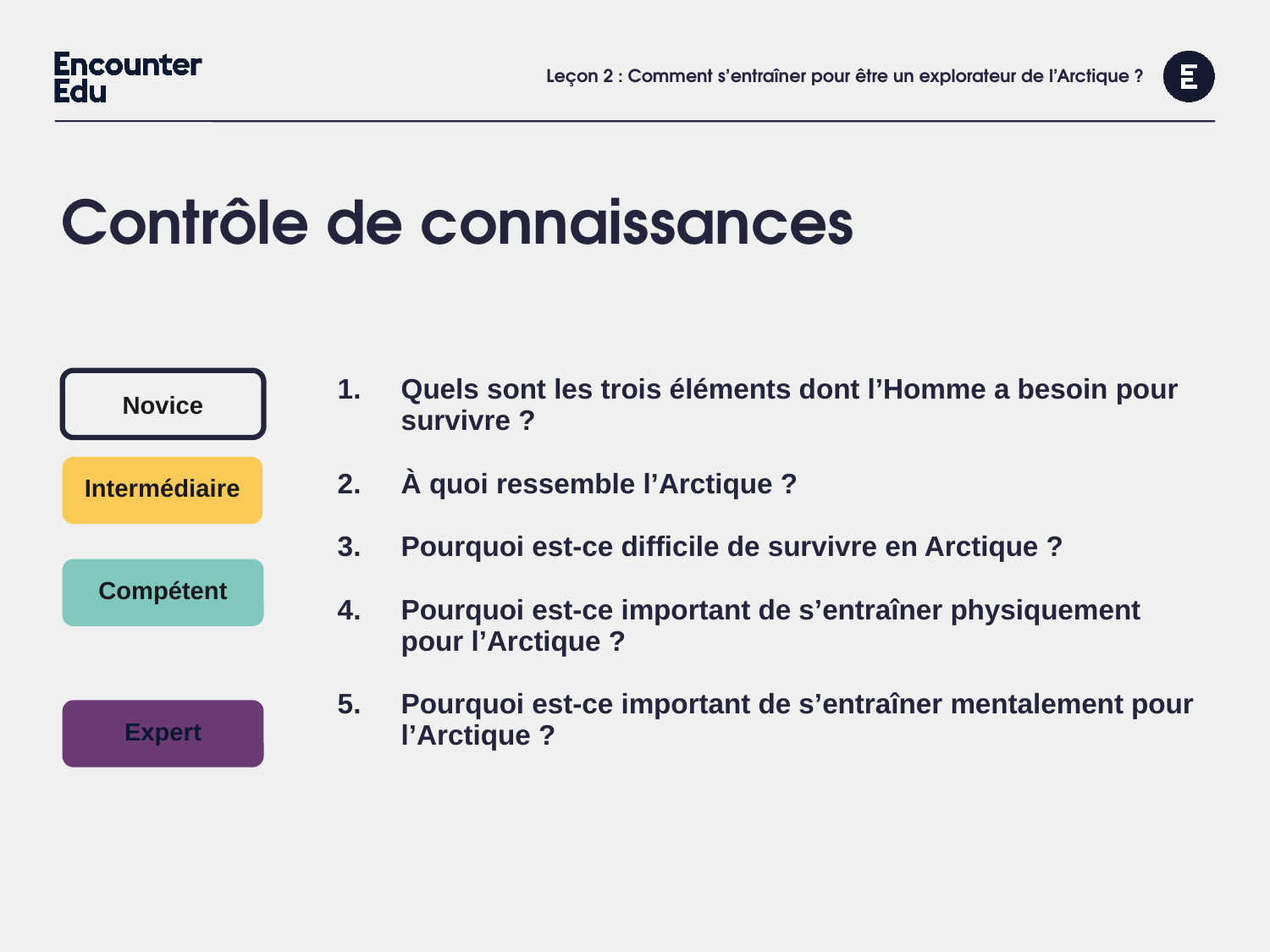

# Leçon 2 : Comment s’entraîner pour être un explorateur de l’Arctique ?
Contrôle de connaissances
Novice
| Quels sont les trois éléments dont l’Homme a besoin pour survivre ? À quoi ressemble l’Arctique ? Pourquoi est-ce difficile de survivre en Arctique ? Pourquoi est-ce important de s’entraîner physiquement pour l’Arctique ? Pourquoi est-ce important de s’entraîner mentalement pour l’Arctique ? |
| --- |
|  |
|  |
|  |
|  |
Intermédiaire
Compétent
Expert